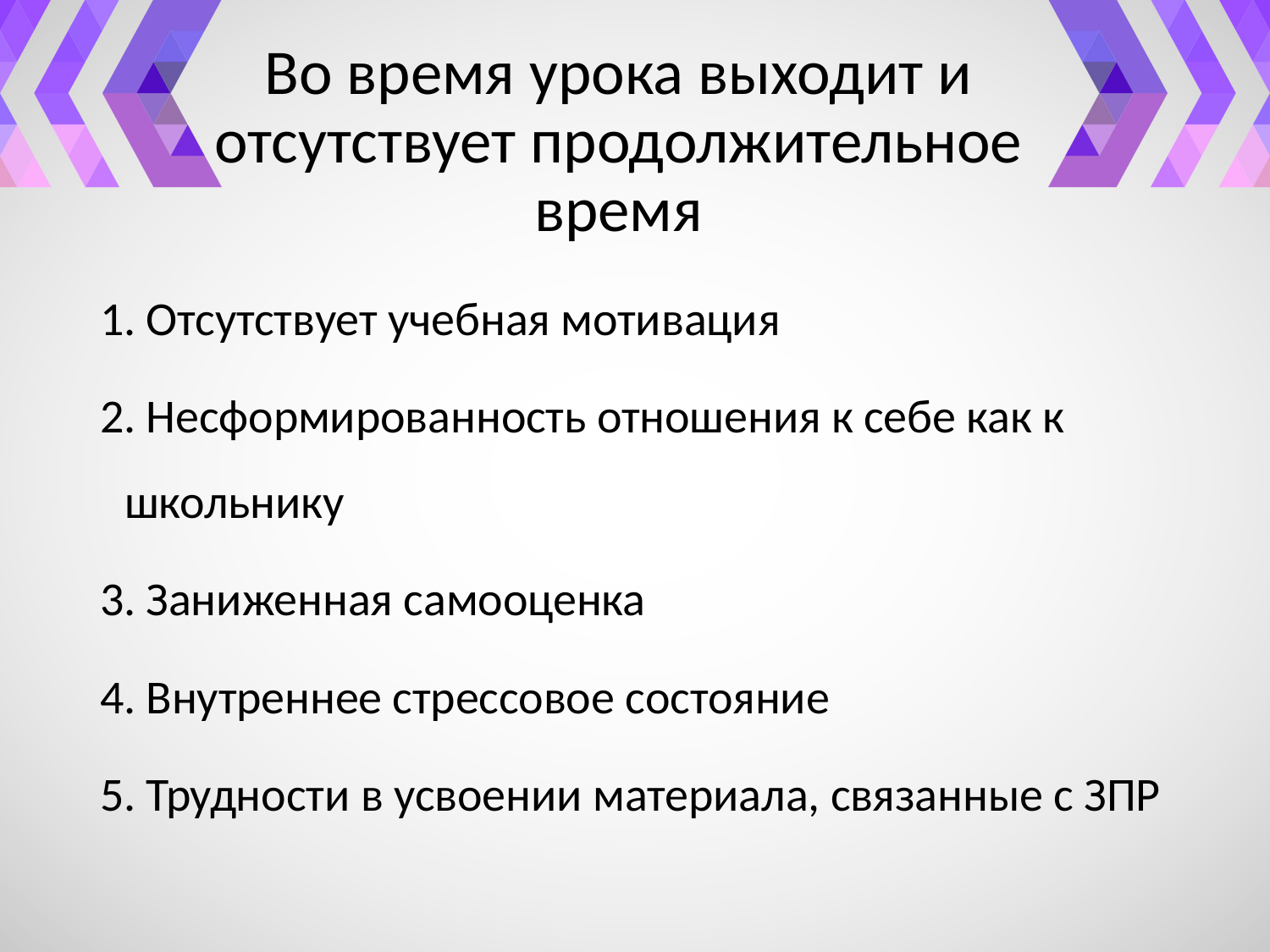

# Во время урока выходит и отсутствует продолжительное время
1. Отсутствует учебная мотивация
2. Несформированность отношения к себе как к школьнику
3. Заниженная самооценка
4. Внутреннее стрессовое состояние
5. Трудности в усвоении материала, связанные с ЗПР